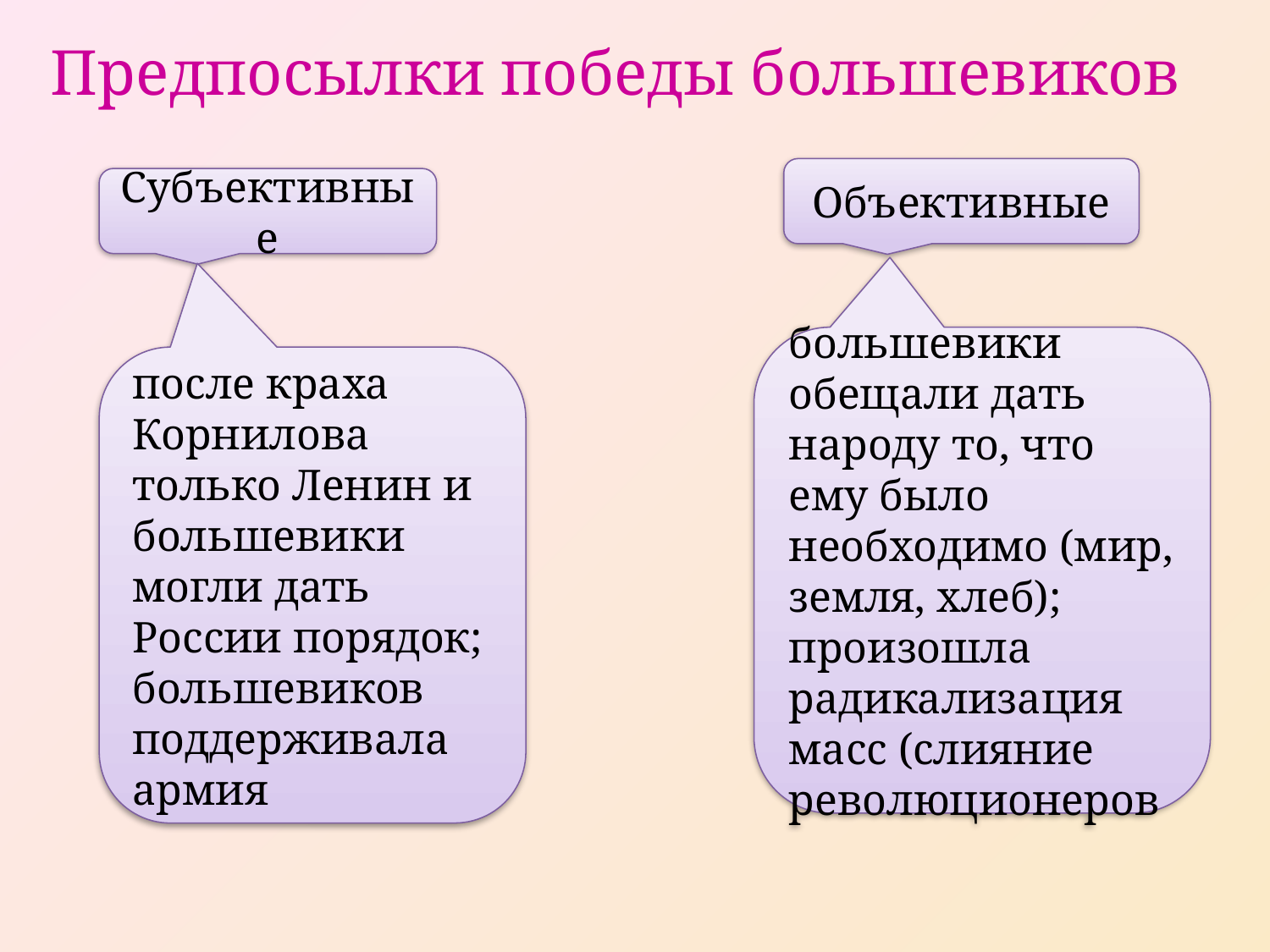

# Предпосылки победы большевиков
Объективные
Субъективные
большевики обещали дать народу то, что ему было необходимо (мир, земля, хлеб); произошла радикализация масс (слияние революционеров
после краха Корнилова только Ленин и большевики могли дать России порядок; большевиков поддерживала армия